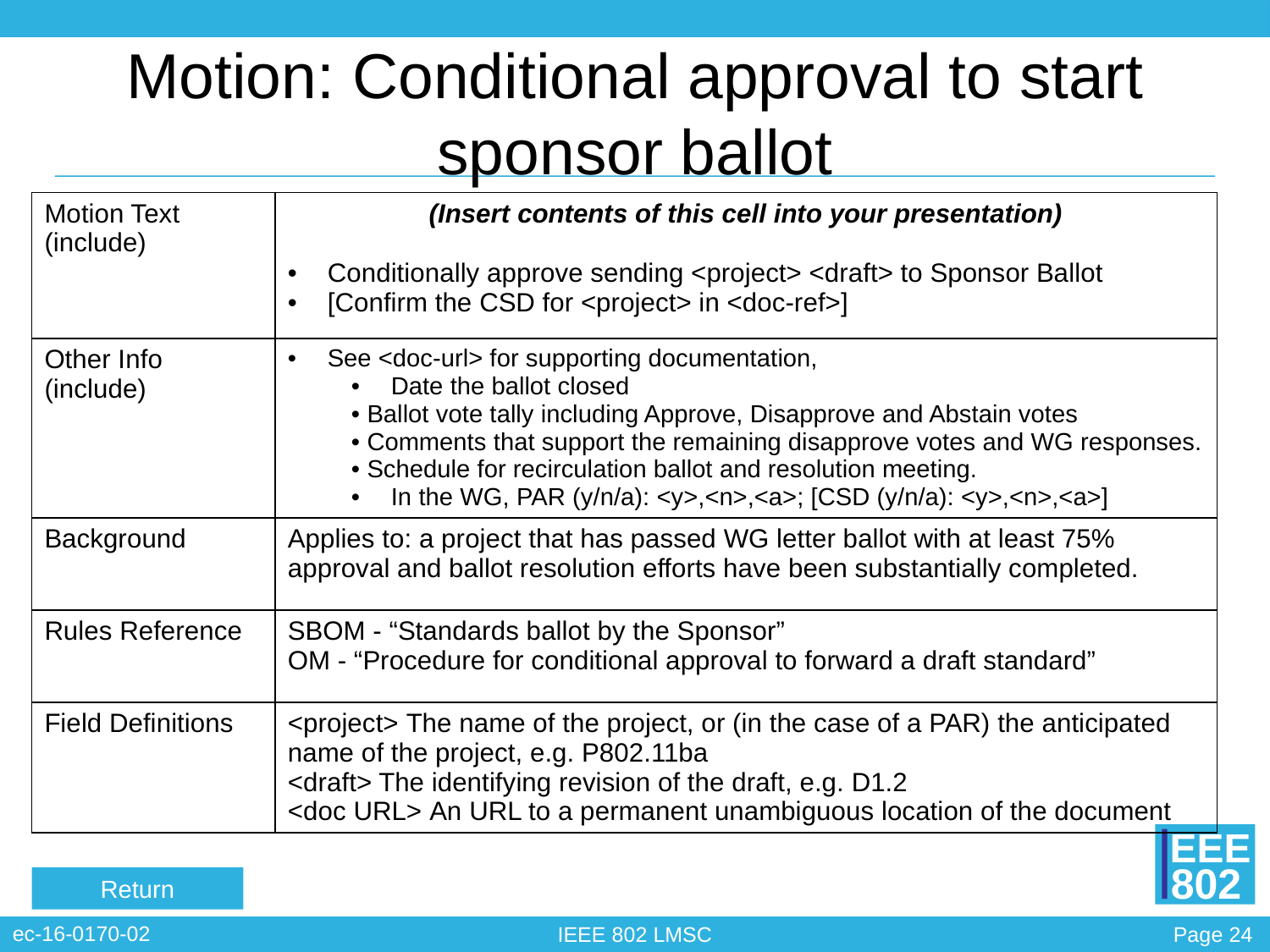

# Motion: Conditional approval to start sponsor ballot
| Motion Text (include) | (Insert contents of this cell into your presentation) |
| --- | --- |
|  | Conditionally approve sending <project> <draft> to Sponsor Ballot [Confirm the CSD for <project> in <doc-ref>] |
| Other Info (include) | See <doc-url> for supporting documentation, Date the ballot closed • Ballot vote tally including Approve, Disapprove and Abstain votes • Comments that support the remaining disapprove votes and WG responses. • Schedule for recirculation ballot and resolution meeting. In the WG, PAR (y/n/a): <y>,<n>,<a>; [CSD (y/n/a): <y>,<n>,<a>] |
| Background | Applies to: a project that has passed WG letter ballot with at least 75% approval and ballot resolution efforts have been substantially completed. |
| Rules Reference | SBOM - “Standards ballot by the Sponsor” OM - “Procedure for conditional approval to forward a draft standard” |
| Field Definitions | <project> The name of the project, or (in the case of a PAR) the anticipated name of the project, e.g. P802.11ba <draft> The identifying revision of the draft, e.g. D1.2 <doc URL> An URL to a permanent unambiguous location of the document |
Return